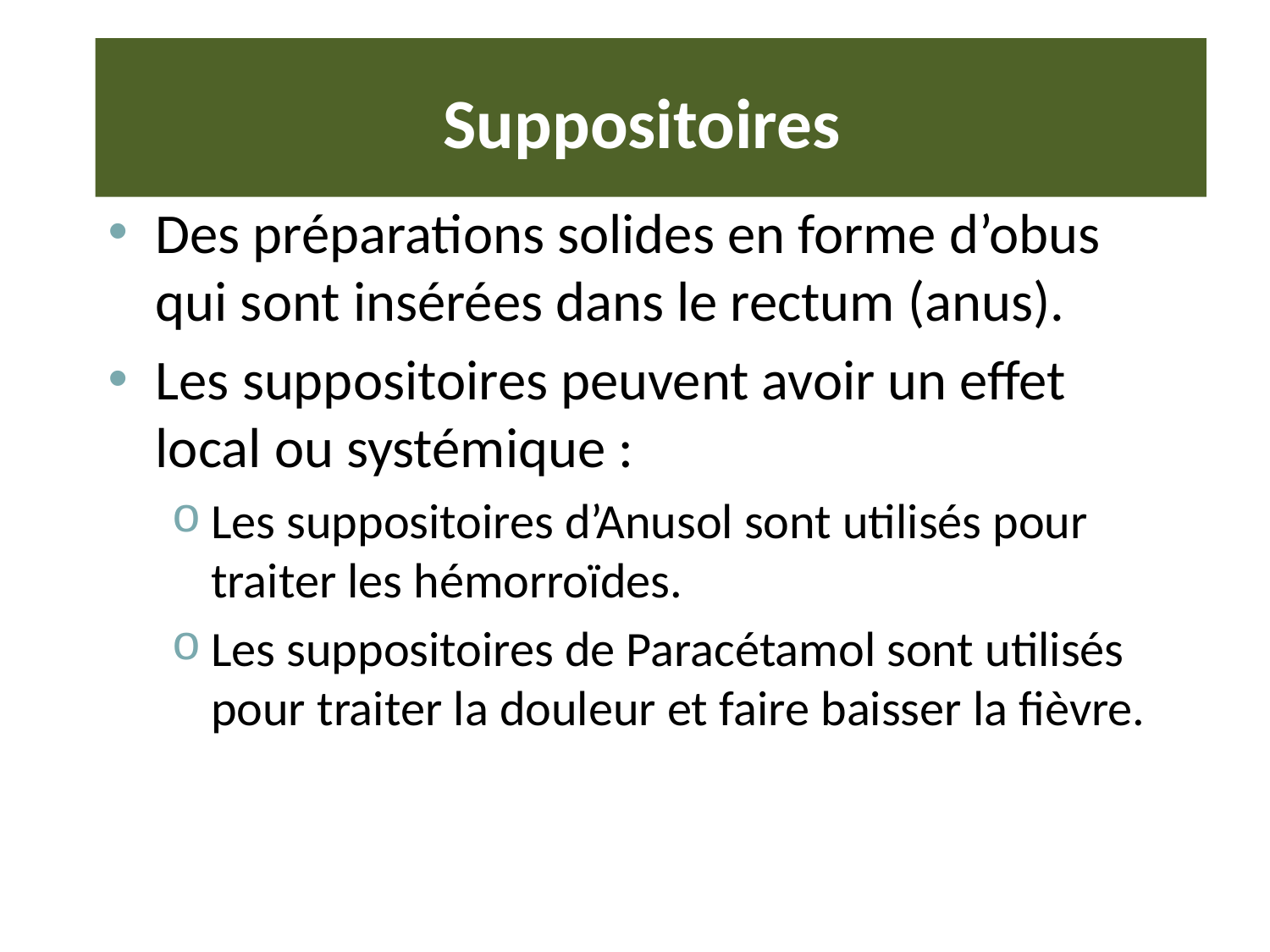

# Suppositoires
Des préparations solides en forme d’obus qui sont insérées dans le rectum (anus).
Les suppositoires peuvent avoir un effet local ou systémique :
Les suppositoires d’Anusol sont utilisés pour traiter les hémorroïdes.
Les suppositoires de Paracétamol sont utilisés pour traiter la douleur et faire baisser la fièvre.